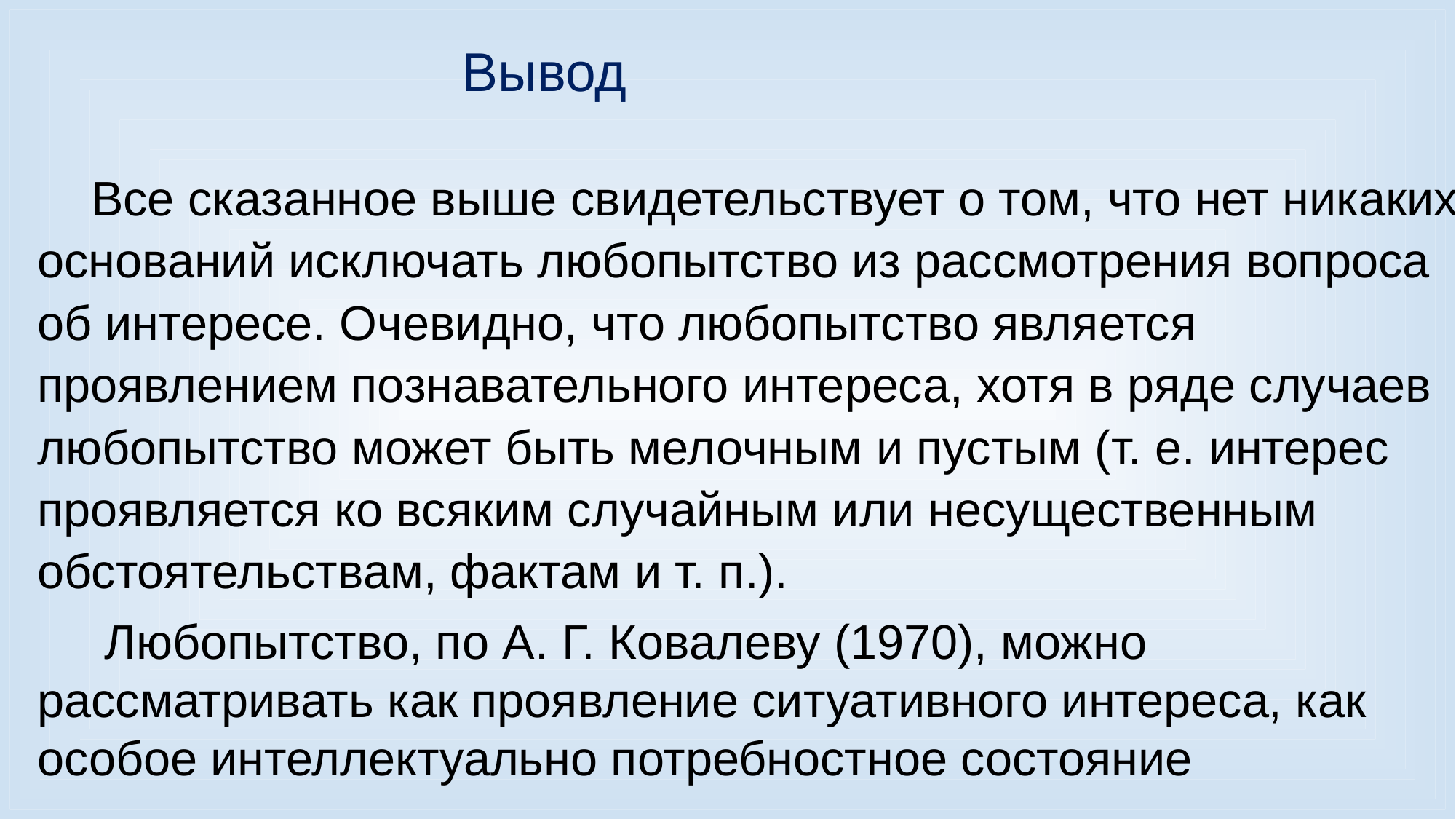

Вывод
Все сказанное выше свидетельствует о том, что нет никаких оснований исключать любопытство из рассмотрения вопроса об интересе. Очевидно, что любопытство является проявлением познавательного интереса, хотя в ряде случаев любопытство может быть мелочным и пустым (т. е. интерес проявляется ко всяким случайным или несущественным обстоятельствам, фактам и т. п.).
 Любопытство, по А. Г. Ковалеву (1970), можно рассматривать как проявление ситуативного интереса, как особое интеллектуально потребностное состояние